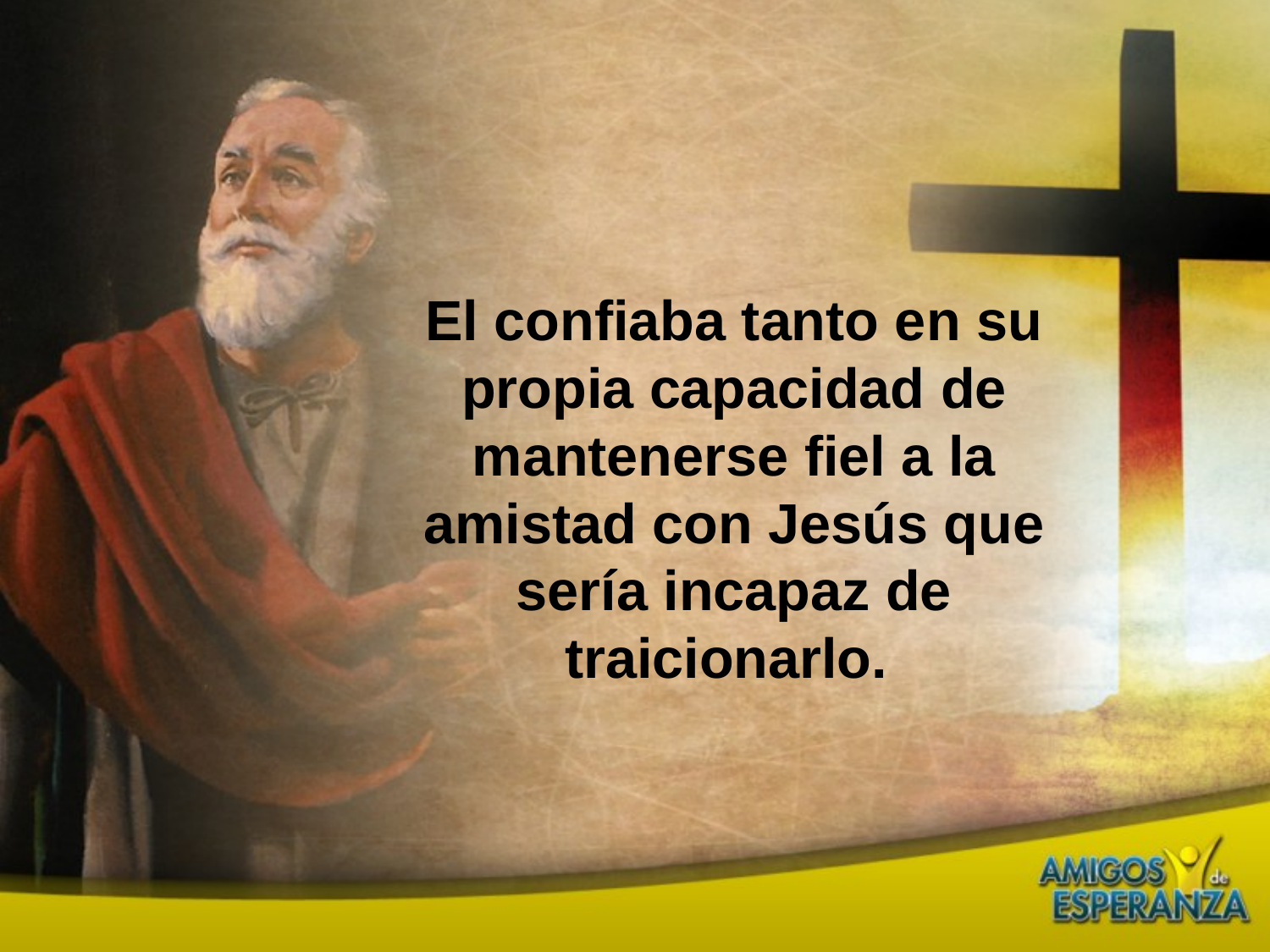

El confiaba tanto en su propia capacidad de mantenerse fiel a la amistad con Jesús que sería incapaz de traicionarlo.